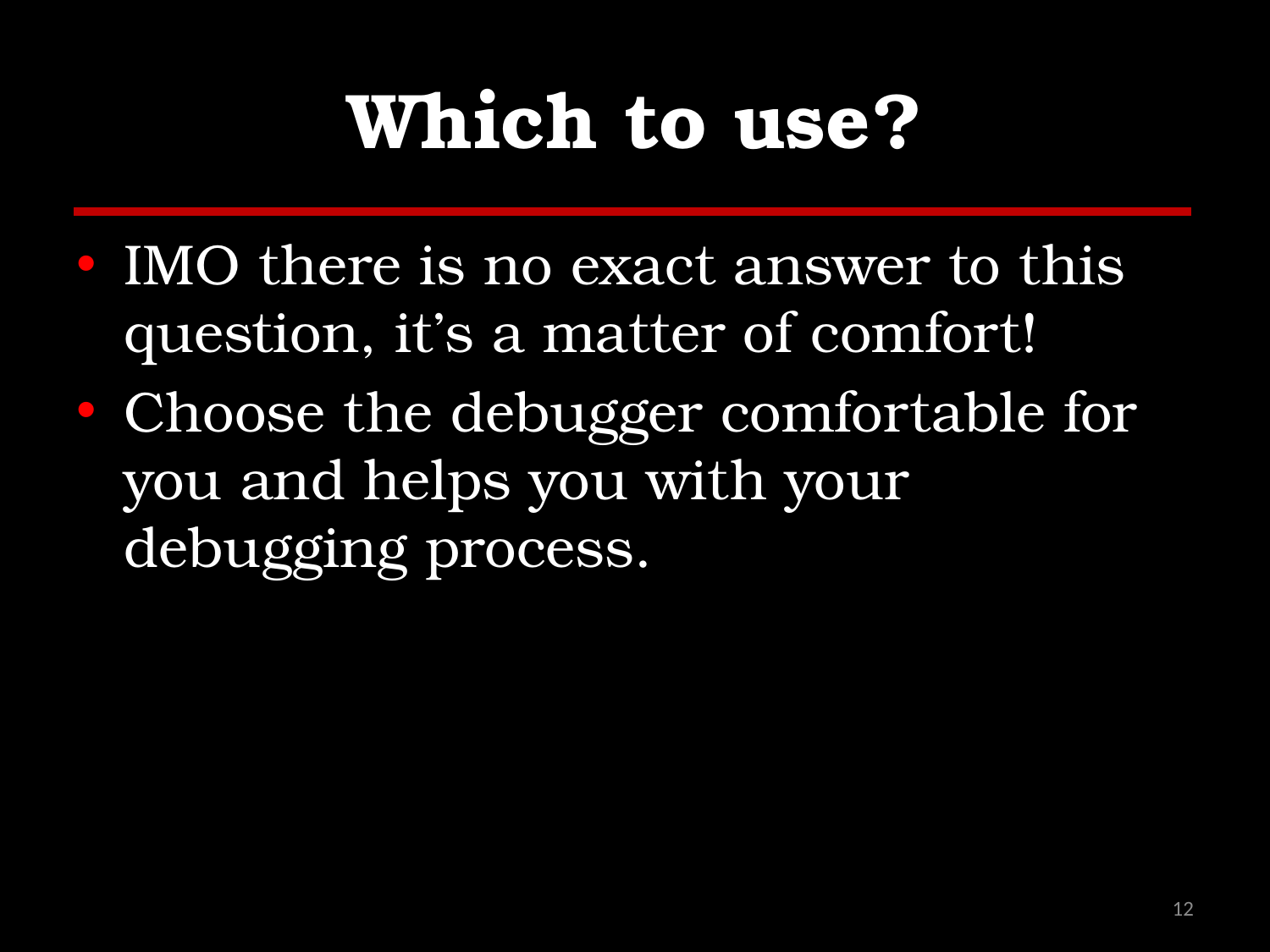

# Which to use?
IMO there is no exact answer to this question, it’s a matter of comfort!
Choose the debugger comfortable for you and helps you with your debugging process.
12